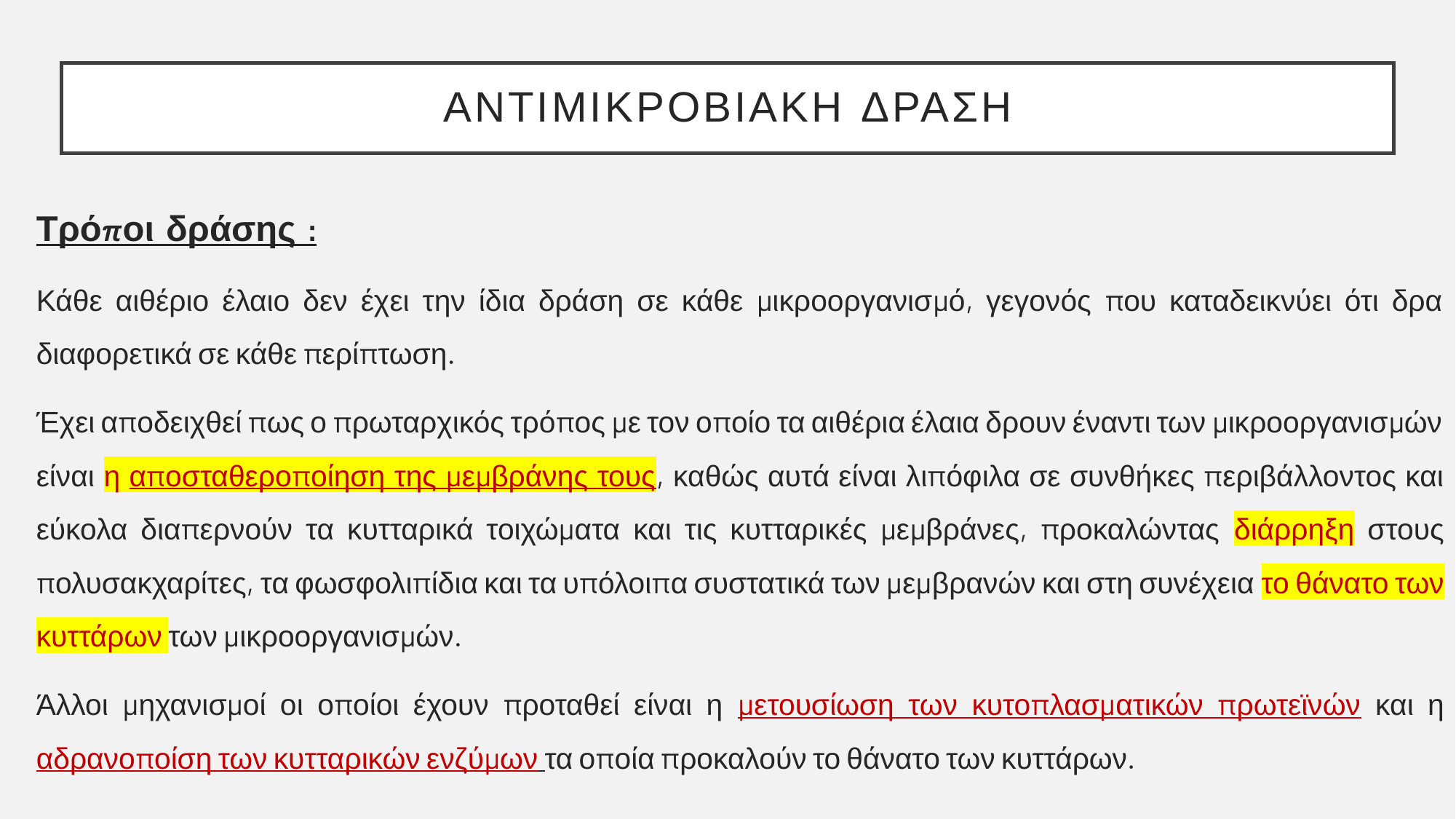

# ΑΝΤΙΜΙΚΡΟΒΙΑΚΗ ΔΡΑΣΗ
Τρόποι δράσης :
Κάθε αιθέριο έλαιο δεν έχει την ίδια δράση σε κάθε μικροοργανισμό, γεγονός που καταδεικνύει ότι δρα διαφορετικά σε κάθε περίπτωση.
Έχει αποδειχθεί πως ο πρωταρχικός τρόπος με τον οποίο τα αιθέρια έλαια δρουν έναντι των μικροοργανισμών είναι η αποσταθεροποίηση της μεμβράνης τους, καθώς αυτά είναι λιπόφιλα σε συνθήκες περιβάλλοντος και εύκολα διαπερνούν τα κυτταρικά τοιχώματα και τις κυτταρικές μεμβράνες, προκαλώντας διάρρηξη στους πολυσακχαρίτες, τα φωσφολιπίδια και τα υπόλοιπα συστατικά των μεμβρανών και στη συνέχεια το θάνατο των κυττάρων των μικροοργανισμών.
Άλλοι μηχανισμοί οι οποίοι έχουν προταθεί είναι η μετουσίωση των κυτοπλασματικών πρωτεϊνών και η αδρανοποίση των κυτταρικών ενζύμων τα οποία προκαλούν το θάνατο των κυττάρων.